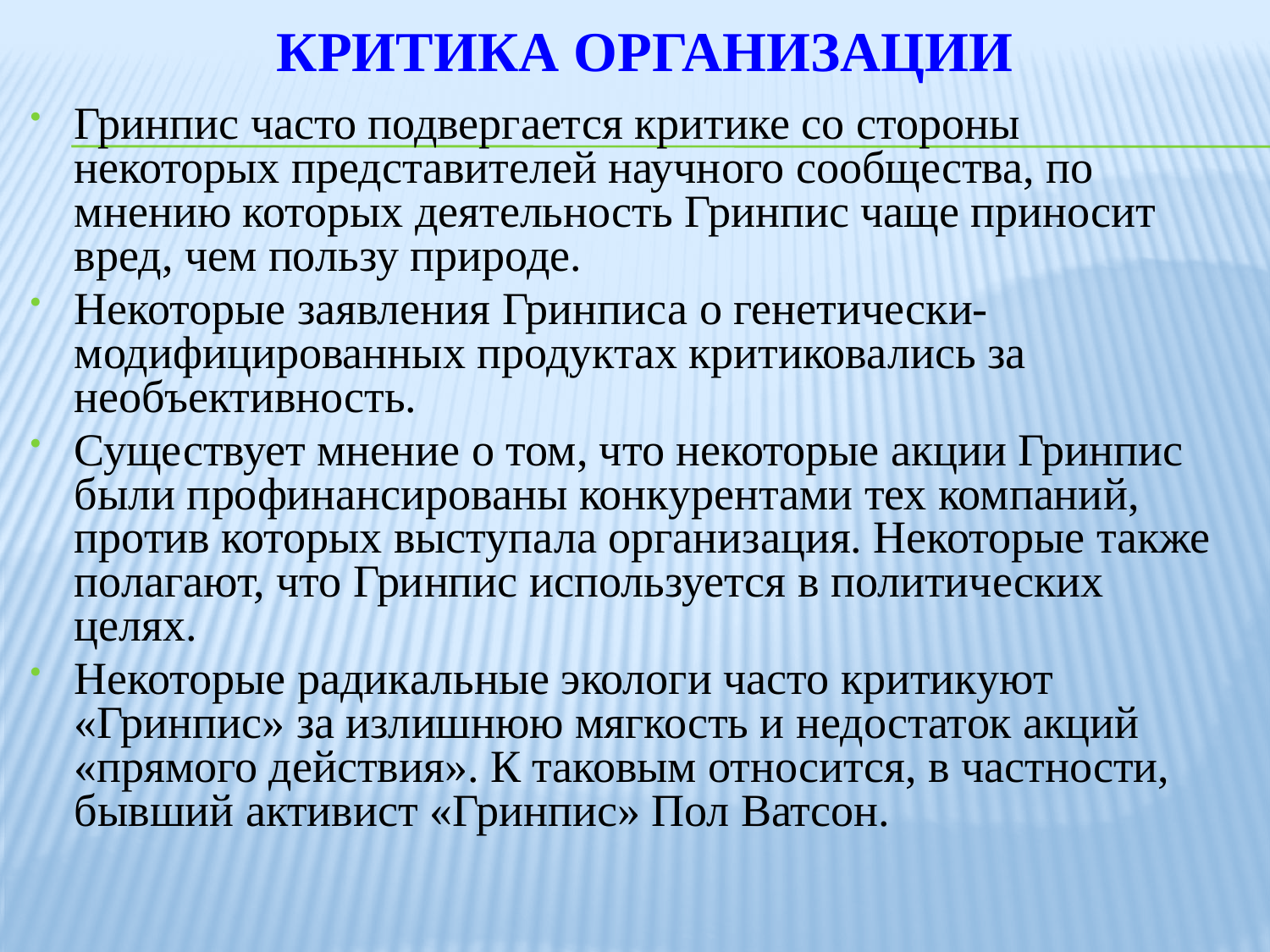

# Критика организации
Гринпис часто подвергается критике со стороны некоторых представителей научного сообщества, по мнению которых деятельность Гринпис чаще приносит вред, чем пользу природе.
Некоторые заявления Гринписа о генетически-модифицированных продуктах критиковались за необъективность.
Существует мнение о том, что некоторые акции Гринпис были профинансированы конкурентами тех компаний, против которых выступала организация. Некоторые также полагают, что Гринпис используется в политических целях.
Некоторые радикальные экологи часто критикуют «Гринпис» за излишнюю мягкость и недостаток акций «прямого действия». К таковым относится, в частности, бывший активист «Гринпис» Пол Ватсон.